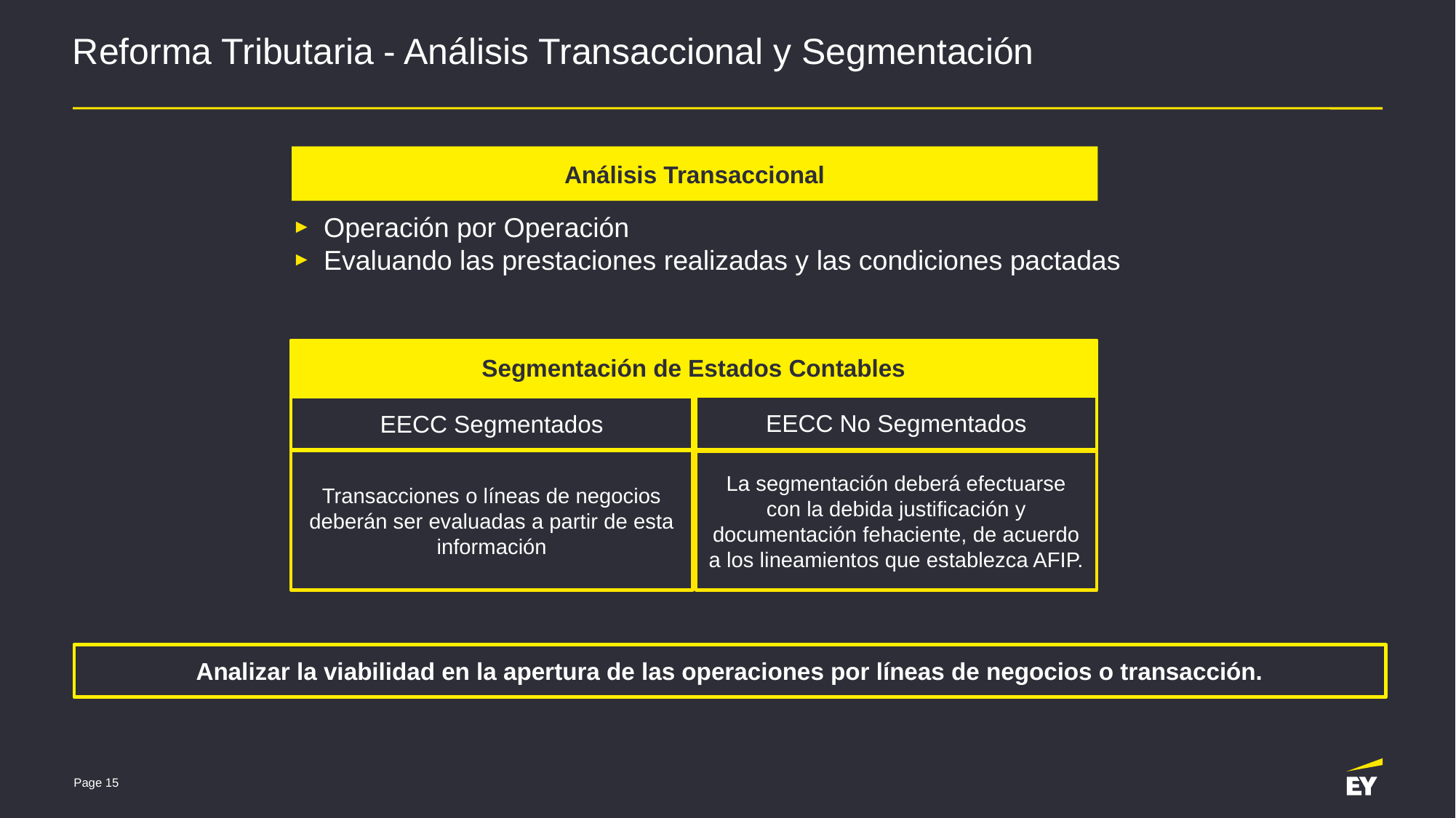

# Reforma Tributaria - Análisis Transaccional y Segmentación
Análisis Transaccional
Operación por Operación
Evaluando las prestaciones realizadas y las condiciones pactadas
Segmentación de Estados Contables
EECC No Segmentados
EECC Segmentados
Transacciones o líneas de negocios deberán ser evaluadas a partir de esta información
La segmentación deberá efectuarse con la debida justificación y documentación fehaciente, de acuerdo a los lineamientos que establezca AFIP.
Analizar la viabilidad en la apertura de las operaciones por líneas de negocios o transacción.
Page 15